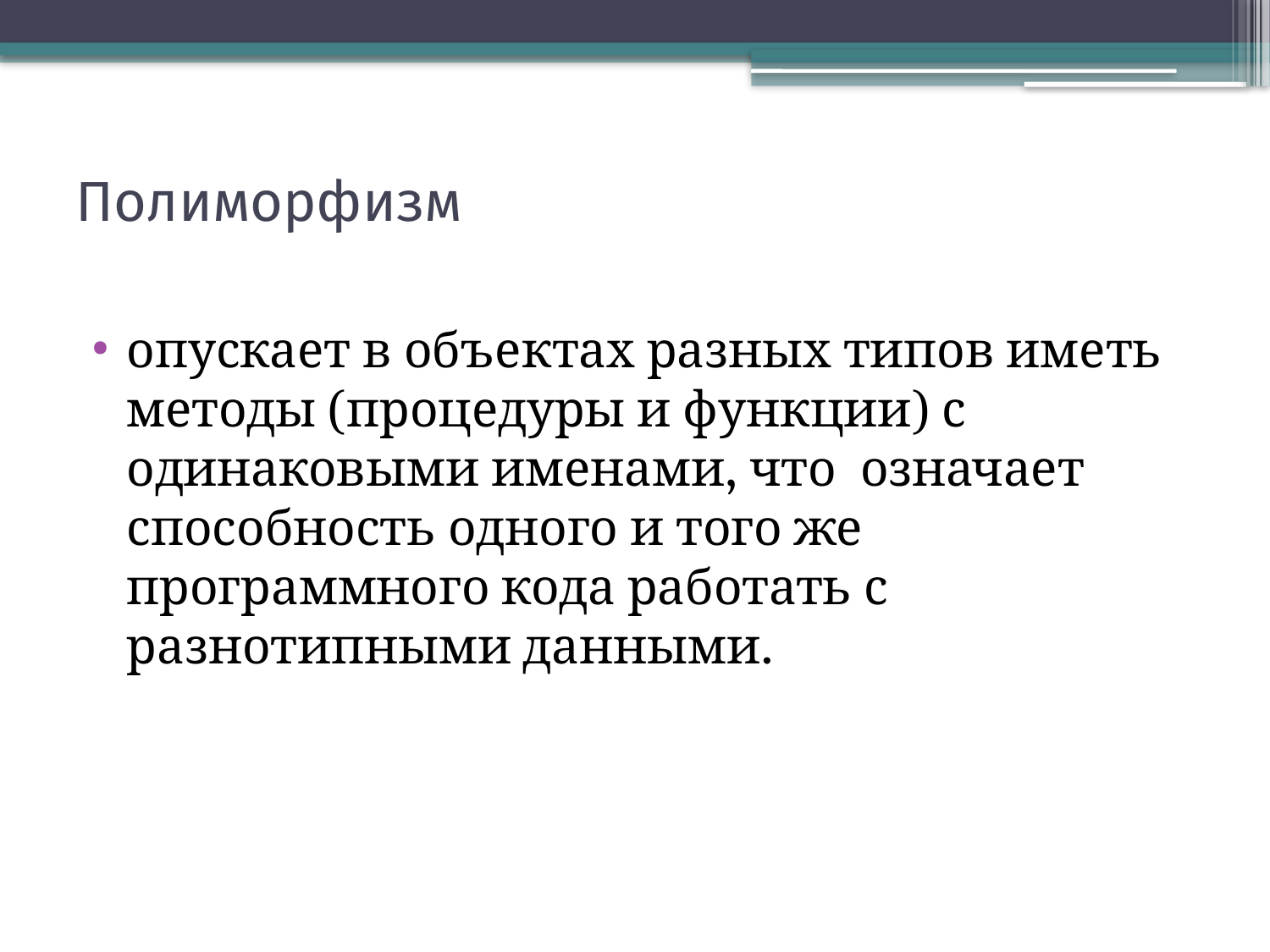

# Полиморфизм
опускает в объектах разных типов иметь методы (процедуры и функции) с одинаковыми именами, что  означает способность одного и того же программного кода работать с разнотипными данными.